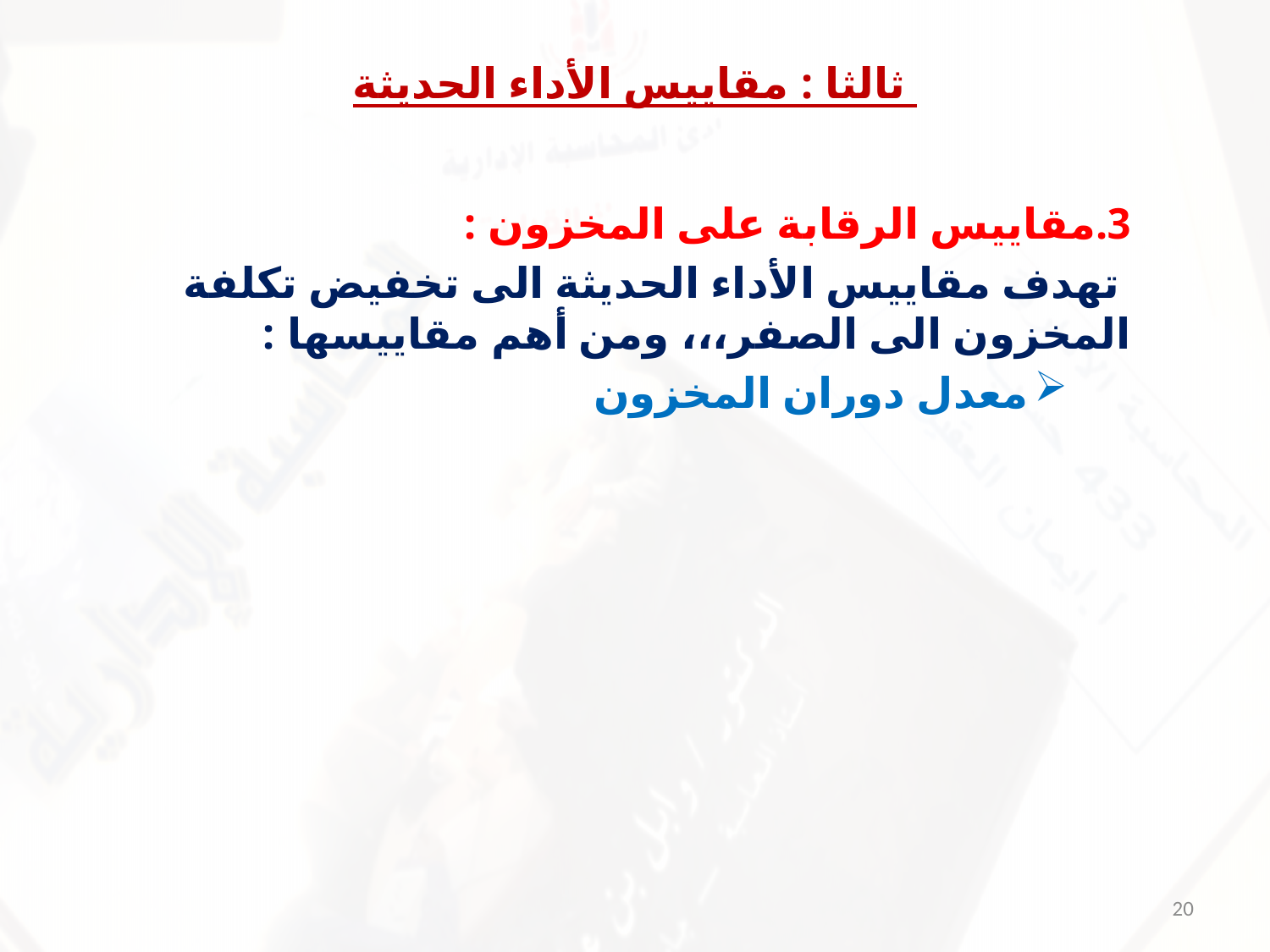

# ثالثا : مقاييس الأداء الحديثة
3.مقاييس الرقابة على المخزون :
 تهدف مقاييس الأداء الحديثة الى تخفيض تكلفة المخزون الى الصفر،،، ومن أهم مقاييسها :
معدل دوران المخزون
20